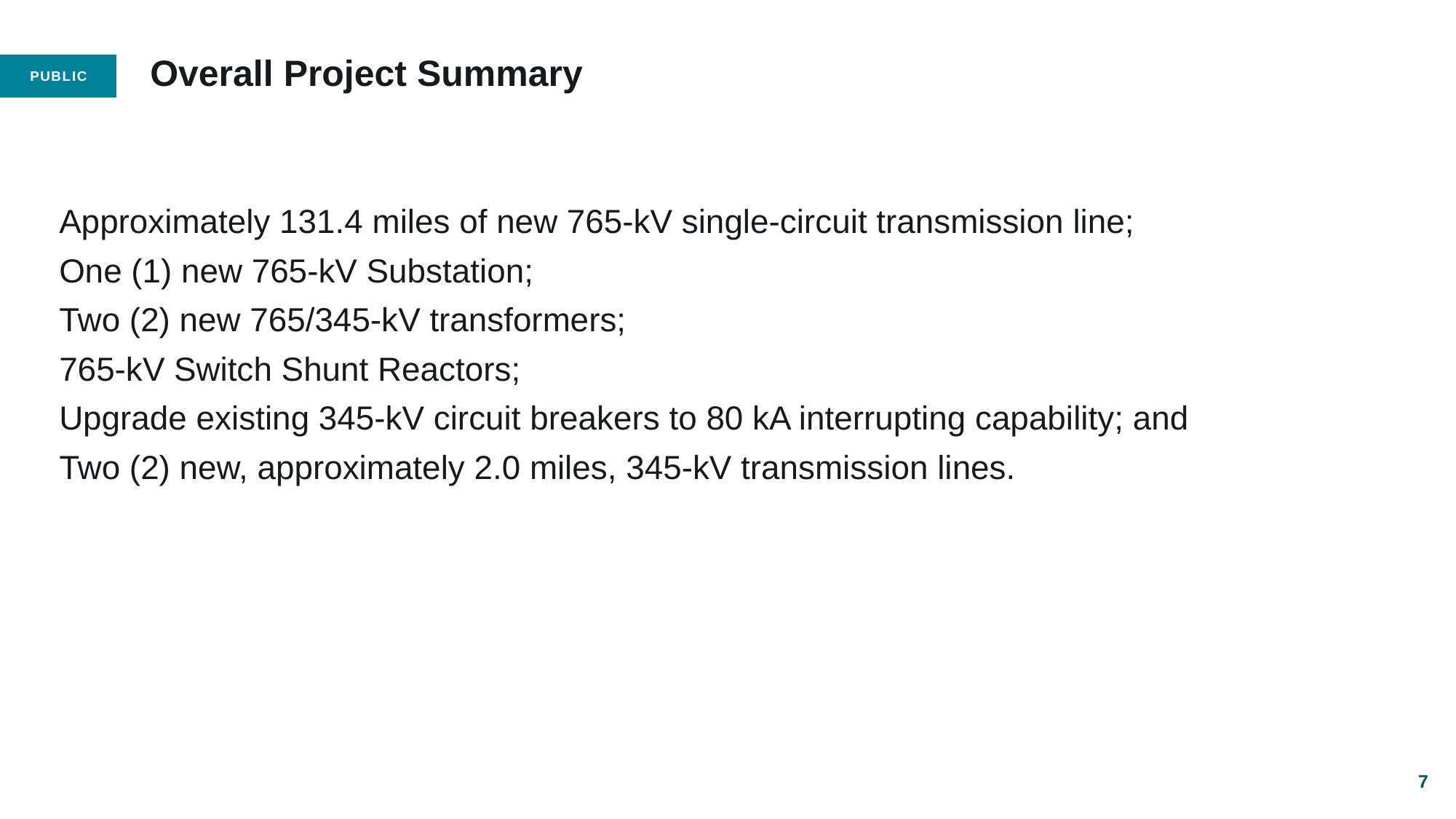

# Overall Project Summary
Approximately 131.4 miles of new 765-kV single-circuit transmission line;
One (1) new 765-kV Substation;
Two (2) new 765/345-kV transformers;
765-kV Switch Shunt Reactors;
Upgrade existing 345-kV circuit breakers to 80 kA interrupting capability; and
Two (2) new, approximately 2.0 miles, 345-kV transmission lines.

7